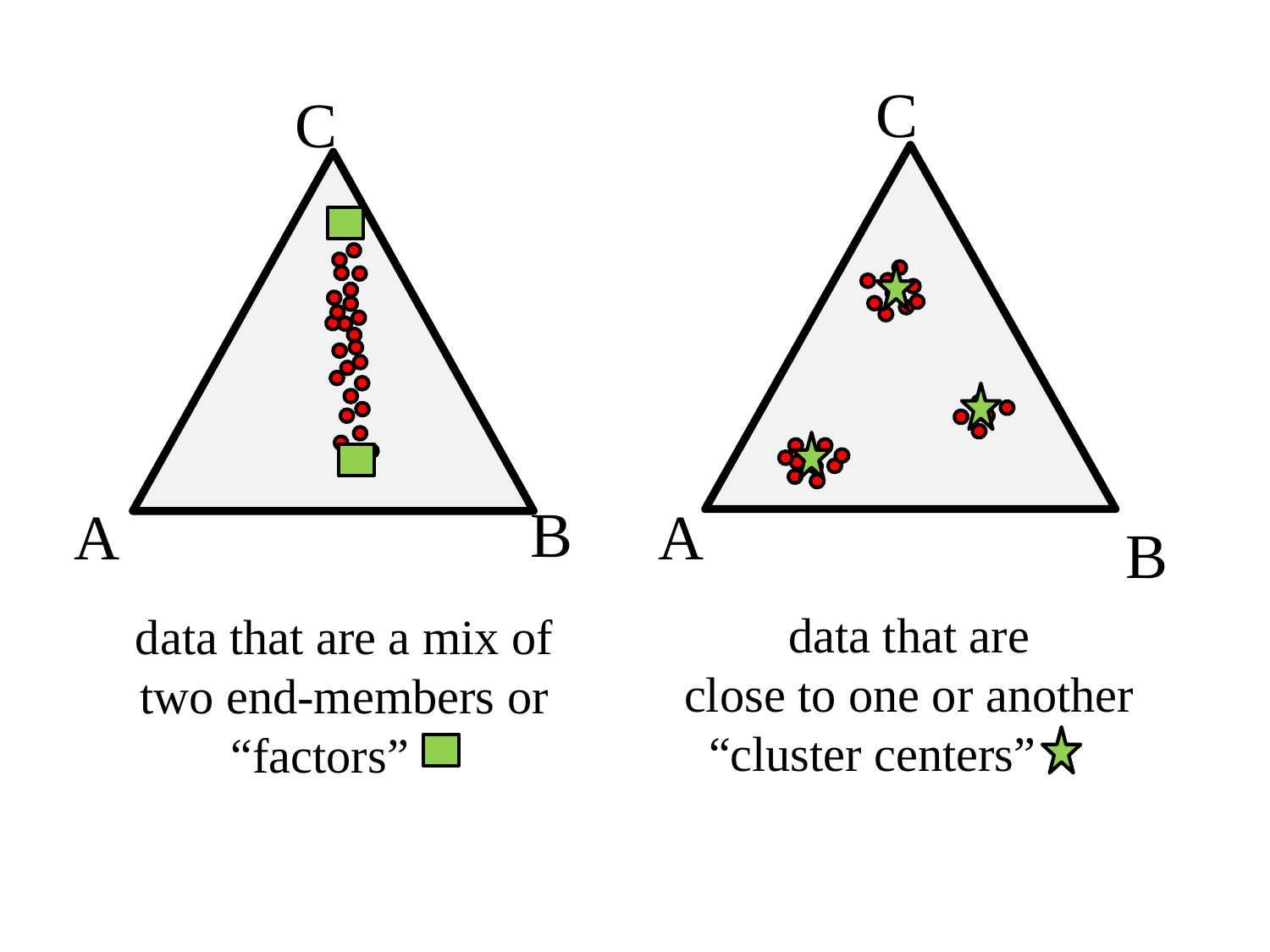

C

A
B
C

B
A

data that are
close to one or another
“cluster centers”
data that are a mix of
two end-members or
“factors”